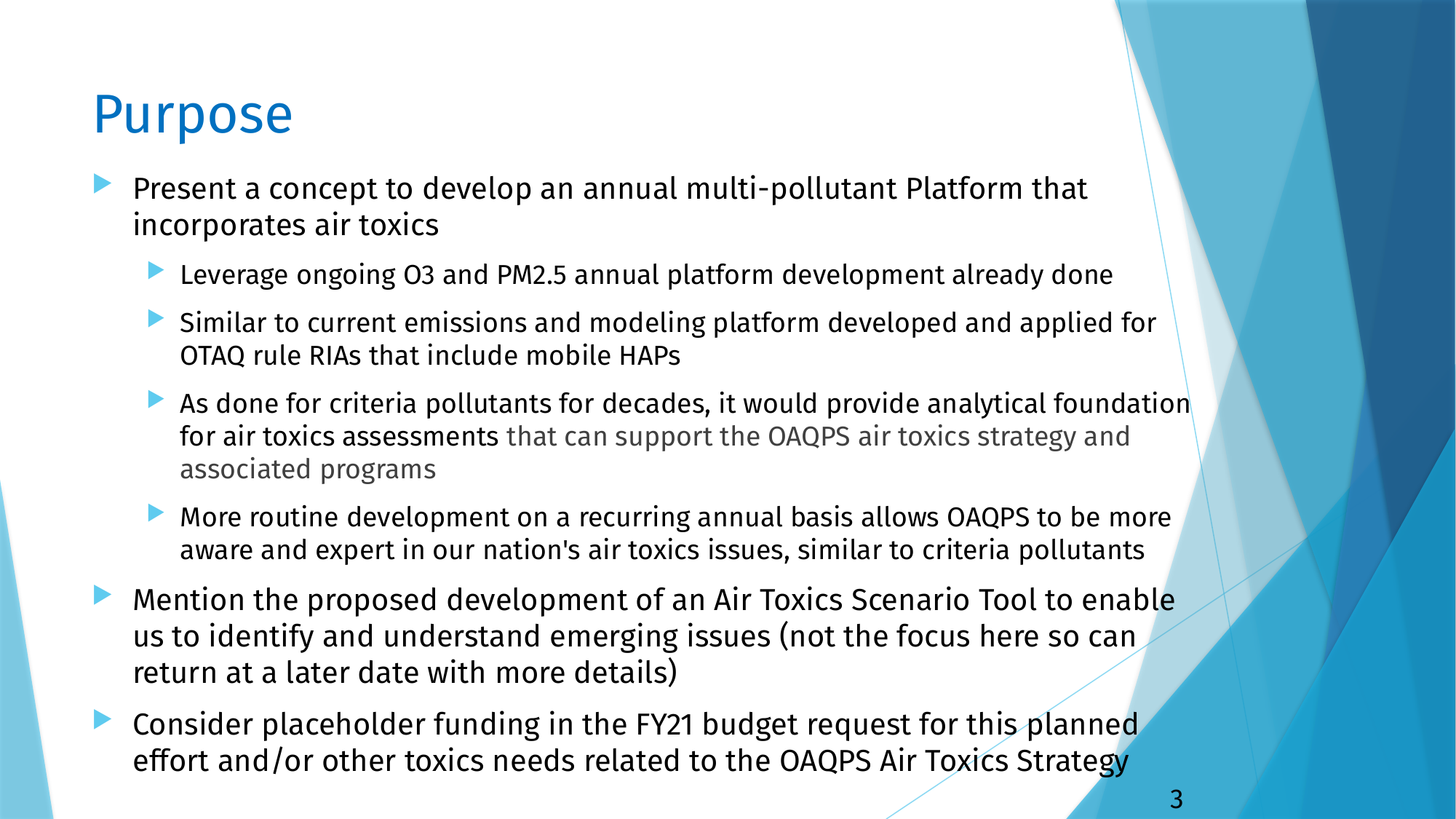

# Purpose
Present a concept to develop an annual multi-pollutant Platform that incorporates air toxics
Leverage ongoing O3 and PM2.5 annual platform development already done
Similar to current emissions and modeling platform developed and applied for OTAQ rule RIAs that include mobile HAPs
As done for criteria pollutants for decades, it would provide analytical foundation for air toxics assessments that can support the OAQPS air toxics strategy and associated programs
More routine development on a recurring annual basis allows OAQPS to be more aware and expert in our nation's air toxics issues, similar to criteria pollutants
Mention the proposed development of an Air Toxics Scenario Tool to enable us to identify and understand emerging issues (not the focus here so can return at a later date with more details)
Consider placeholder funding in the FY21 budget request for this planned effort and/or other toxics needs related to the OAQPS Air Toxics Strategy

3